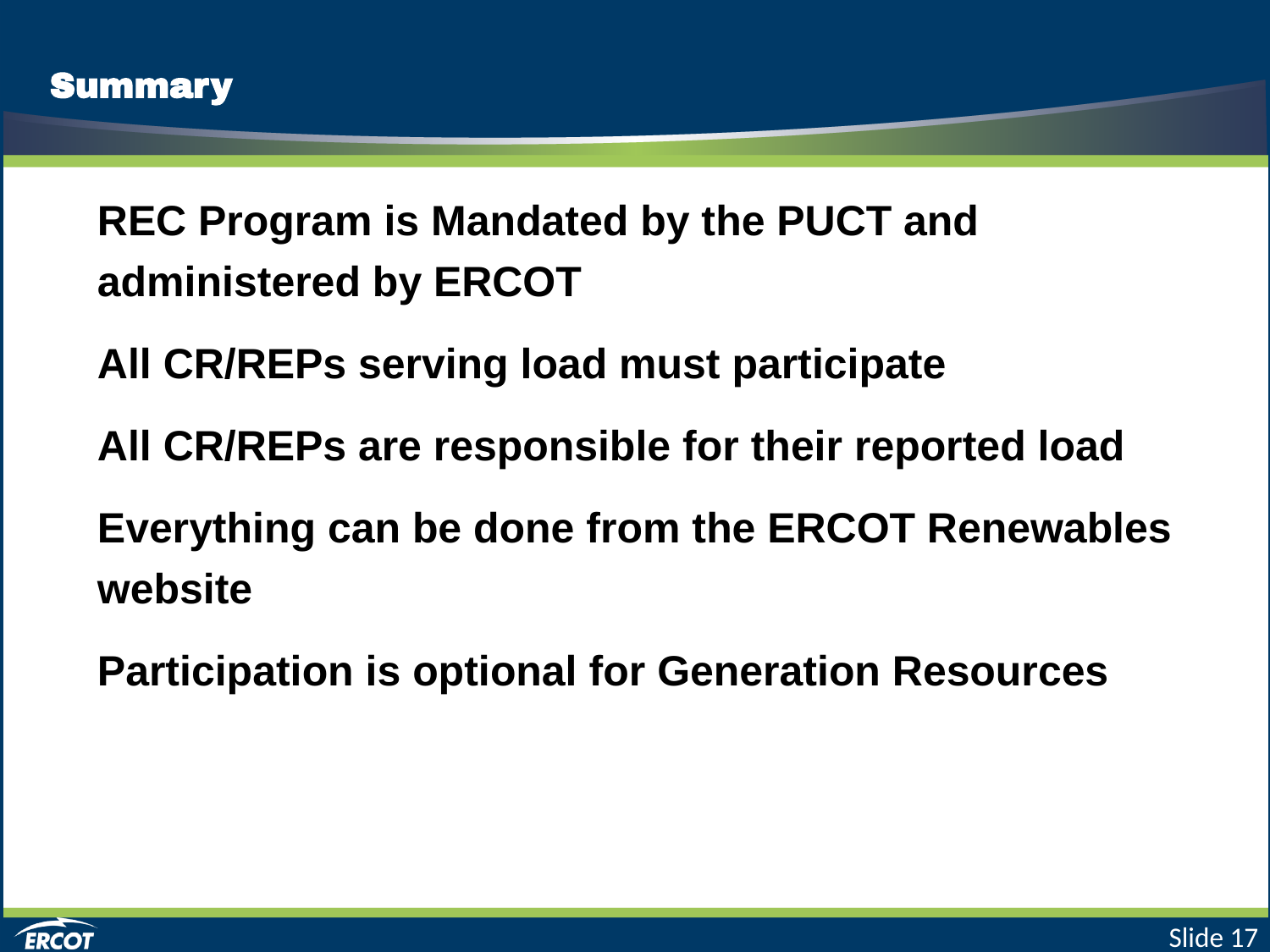

# Summary
REC Program is Mandated by the PUCT and administered by ERCOT
All CR/REPs serving load must participate
All CR/REPs are responsible for their reported load
Everything can be done from the ERCOT Renewables website
Participation is optional for Generation Resources